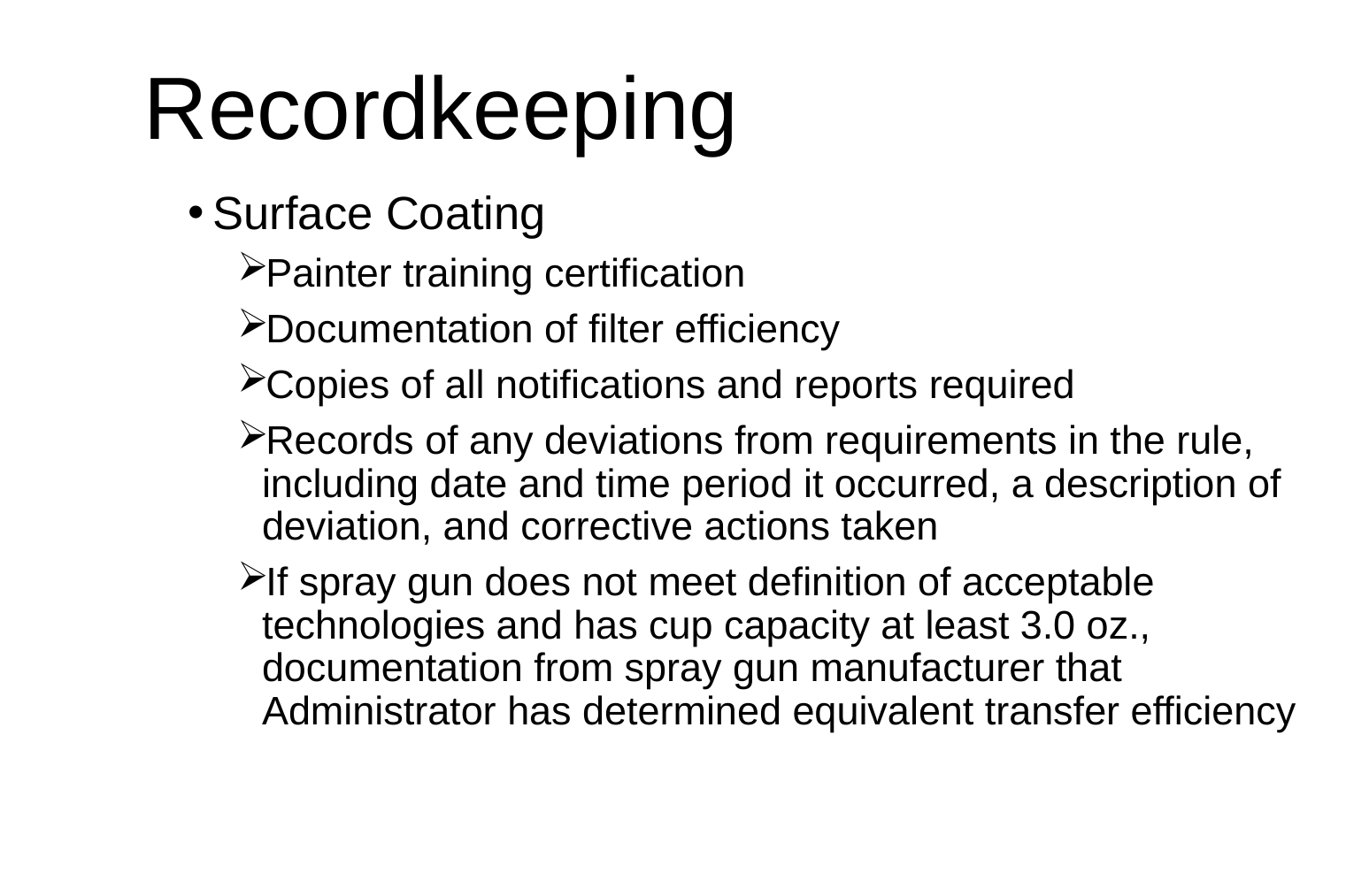

Recordkeeping
Surface Coating
Painter training certification
Documentation of filter efficiency
Copies of all notifications and reports required
Records of any deviations from requirements in the rule, including date and time period it occurred, a description of deviation, and corrective actions taken
If spray gun does not meet definition of acceptable technologies and has cup capacity at least 3.0 oz., documentation from spray gun manufacturer that Administrator has determined equivalent transfer efficiency